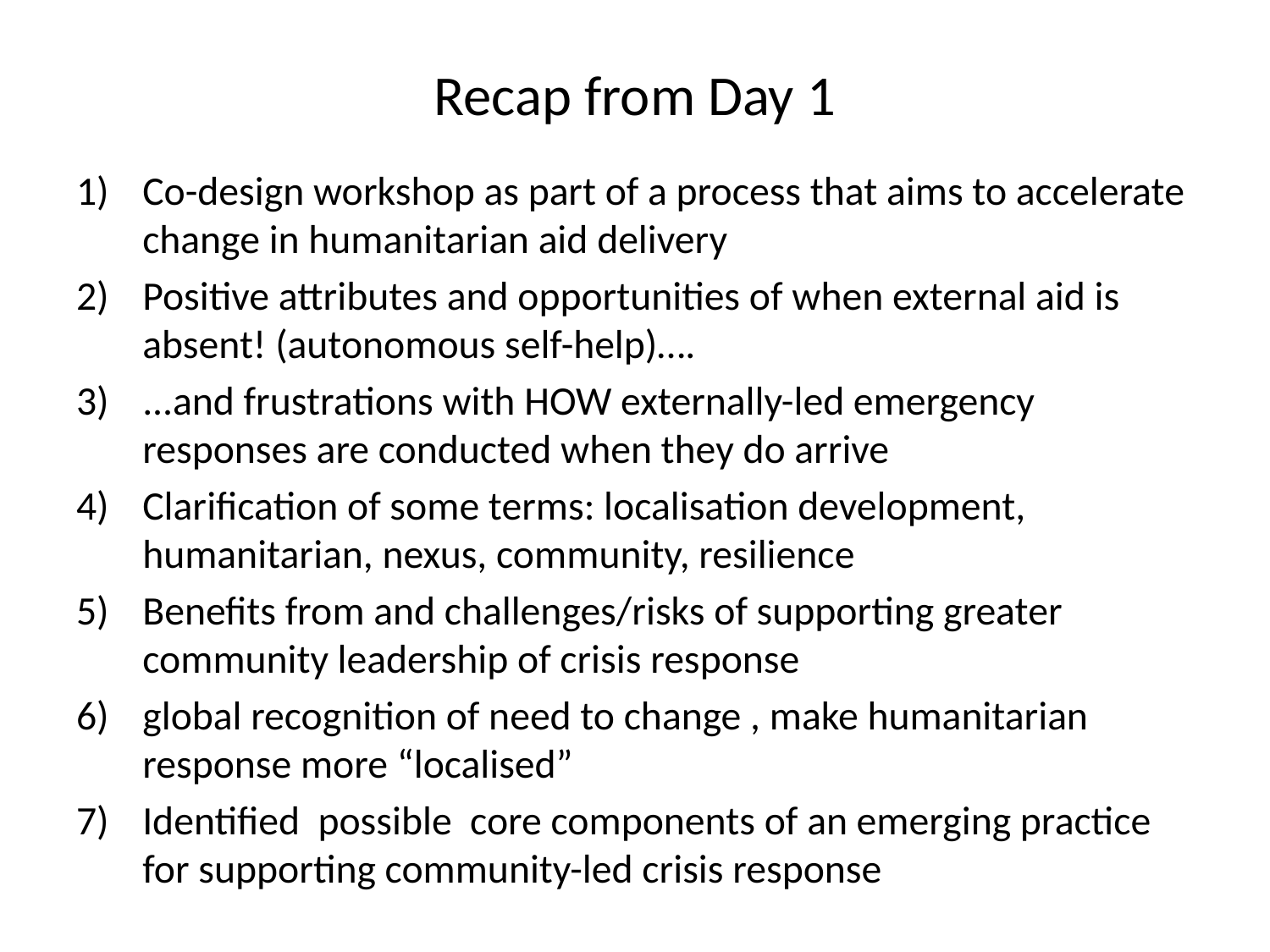

# Recap from Day 1
Co-design workshop as part of a process that aims to accelerate change in humanitarian aid delivery
Positive attributes and opportunities of when external aid is absent! (autonomous self-help)….
...and frustrations with HOW externally-led emergency responses are conducted when they do arrive
Clarification of some terms: localisation development, humanitarian, nexus, community, resilience
Benefits from and challenges/risks of supporting greater community leadership of crisis response
global recognition of need to change , make humanitarian response more “localised”
Identified  possible  core components of an emerging practice for supporting community-led crisis response